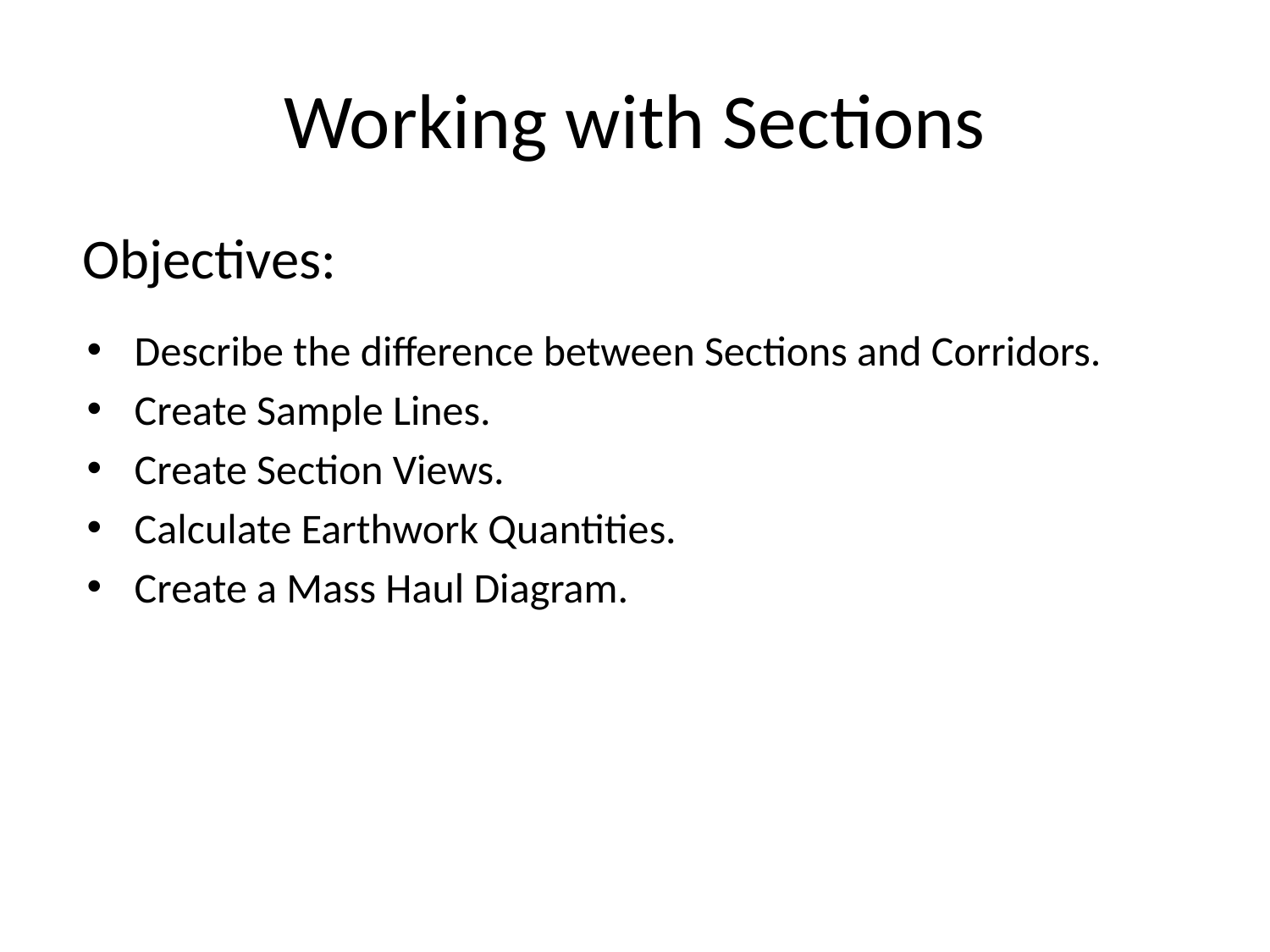

# Working with Sections
Objectives:
Describe the difference between Sections and Corridors.
Create Sample Lines.
Create Section Views.
Calculate Earthwork Quantities.
Create a Mass Haul Diagram.